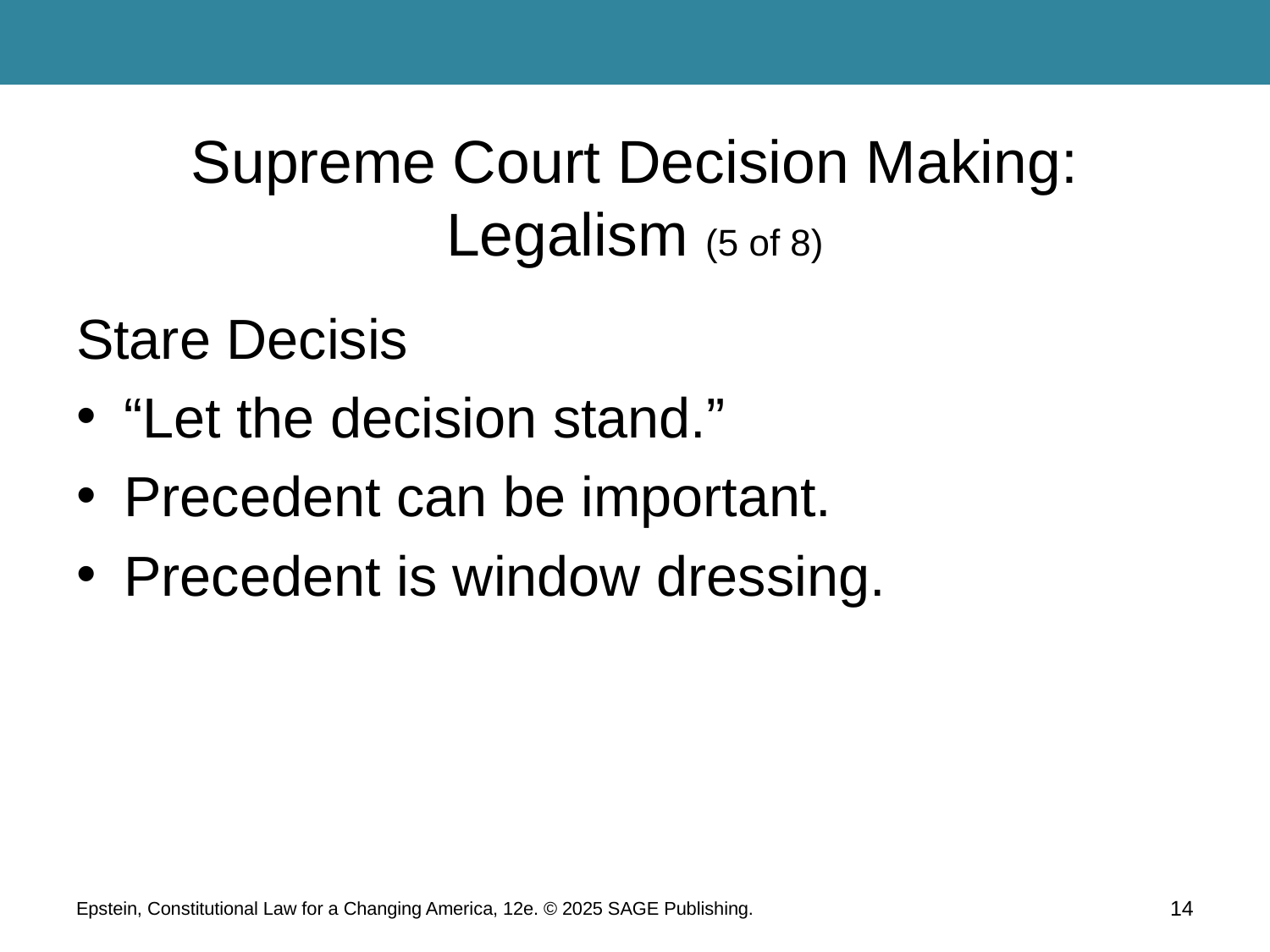

# Supreme Court Decision Making: Legalism (5 of 8)
Stare Decisis
“Let the decision stand.”
Precedent can be important.
Precedent is window dressing.
Epstein, Constitutional Law for a Changing America, 12e. © 2025 SAGE Publishing.
14